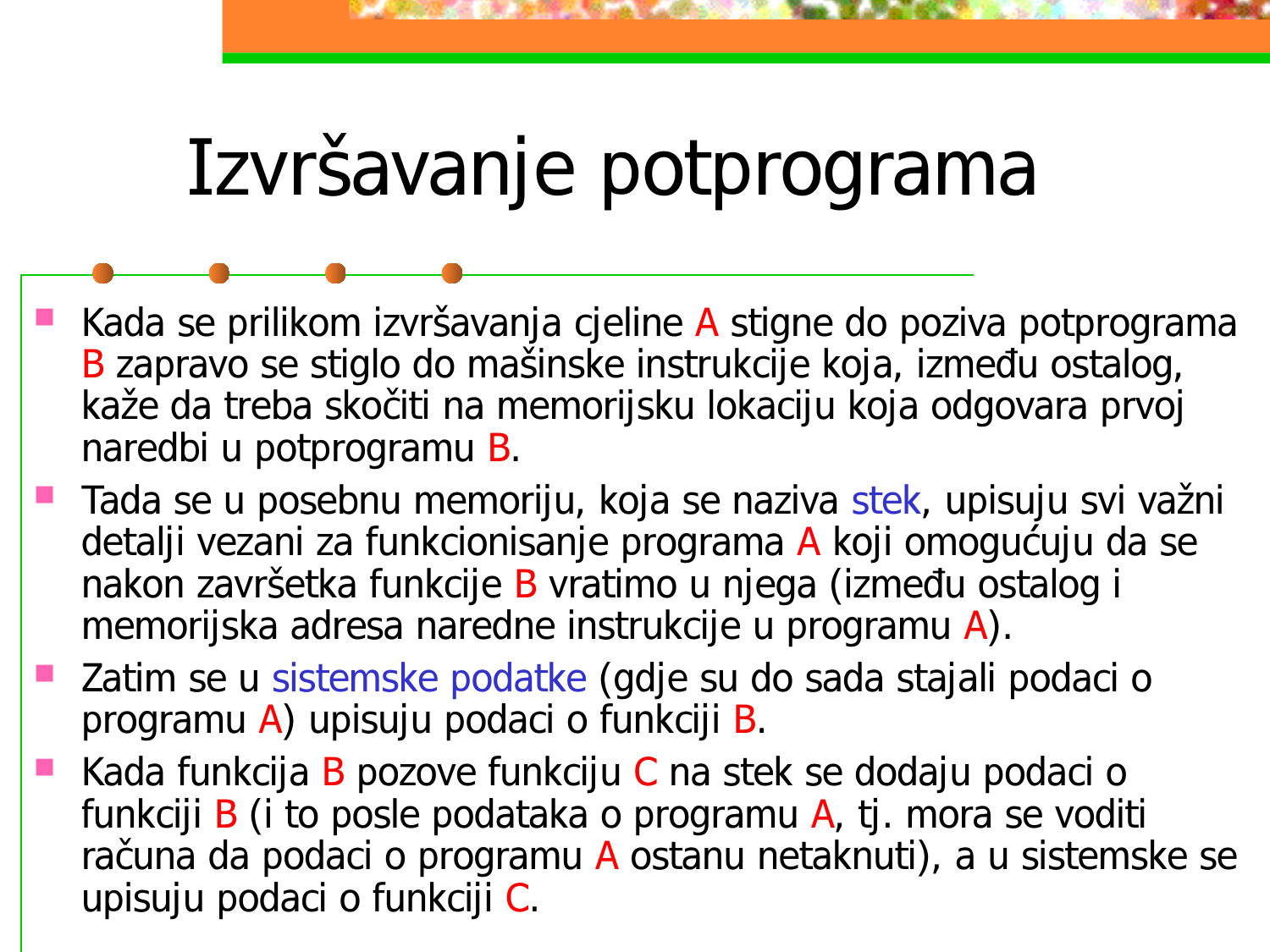

# Izvršavanje potprograma
Kada se prilikom izvršavanja cjeline A stigne do poziva potprograma B zapravo se stiglo do mašinske instrukcije koja, između ostalog, kaže da treba skočiti na memorijsku lokaciju koja odgovara prvoj naredbi u potprogramu B.
Tada se u posebnu memoriju, koja se naziva stek, upisuju svi važni detalji vezani za funkcionisanje programa A koji omogućuju da se nakon završetka funkcije B vratimo u njega (između ostalog i memorijska adresa naredne instrukcije u programu A).
Zatim se u sistemske podatke (gdje su do sada stajali podaci o programu A) upisuju podaci o funkciji B.
Kada funkcija B pozove funkciju C na stek se dodaju podaci o funkciji B (i to posle podataka o programu A, tj. mora se voditi računa da podaci o programu A ostanu netaknuti), a u sistemske se upisuju podaci o funkciji C.